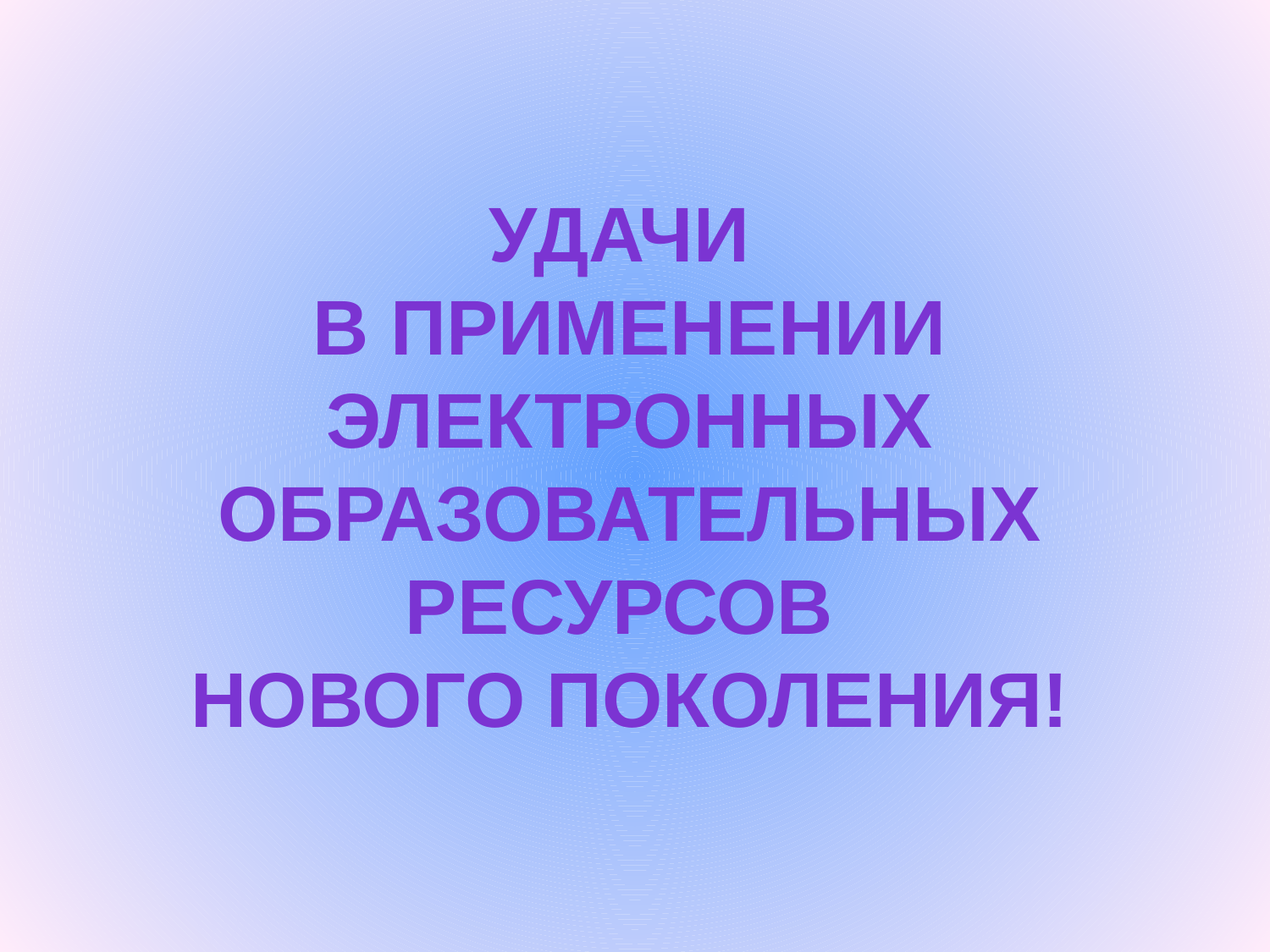

Удачи
в применении электронных образовательных ресурсов
нового поколения!